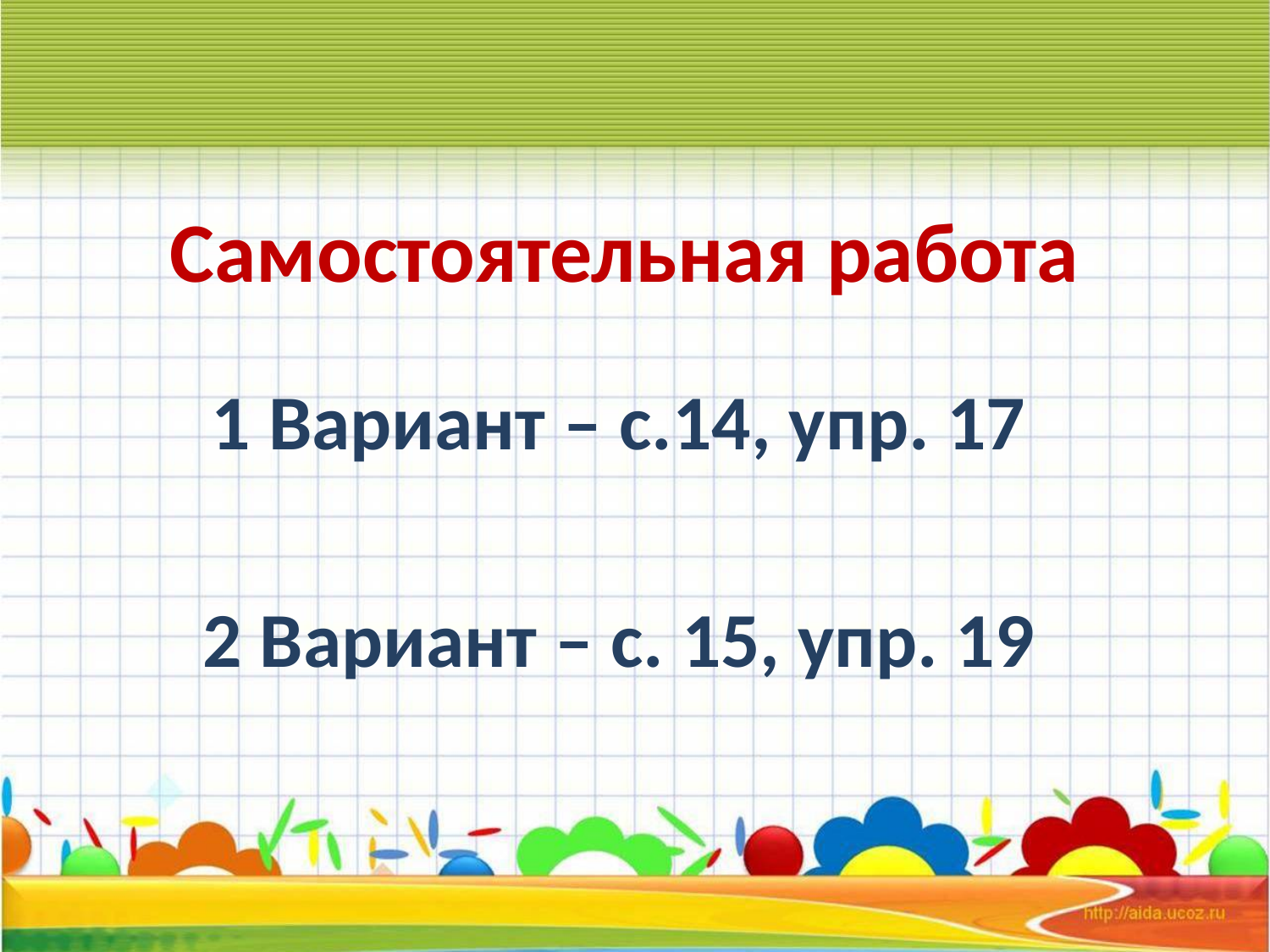

# Самостоятельная работа
1 Вариант – с.14, упр. 17

2 Вариант – с. 15, упр. 19